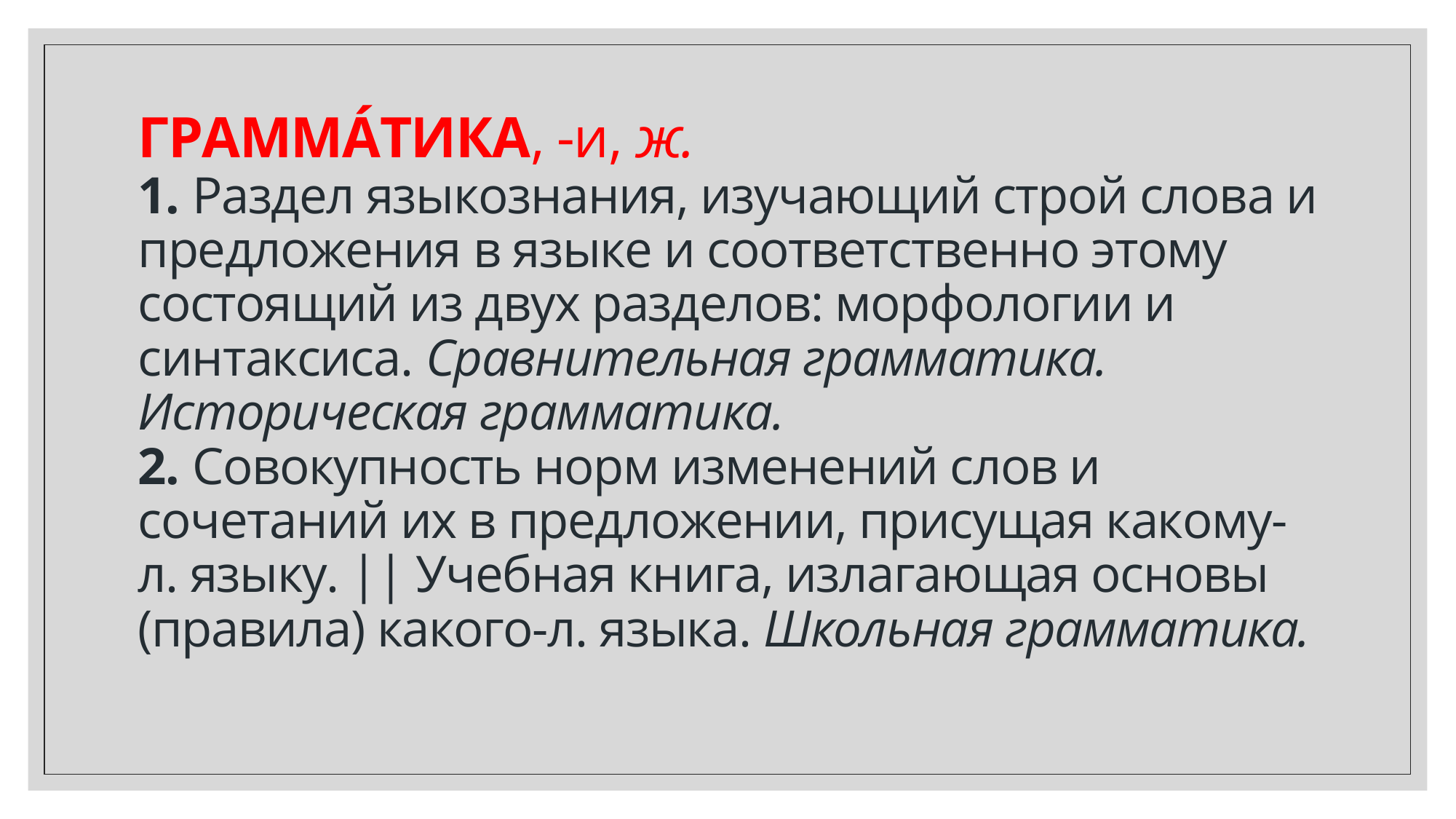

# ГРАММА́ТИКА, -и, ж. 1. Раздел языкознания, изучающий строй слова и предложения в языке и соответственно этому состоящий из двух разделов: морфологии и синтаксиса. Сравнительная грамматика. Историческая грамматика. 2. Совокупность норм изменений слов и сочетаний их в предложении, присущая какому-л. языку. || Учебная книга, излагающая основы (правила) какого-л. языка. Школьная грамматика.